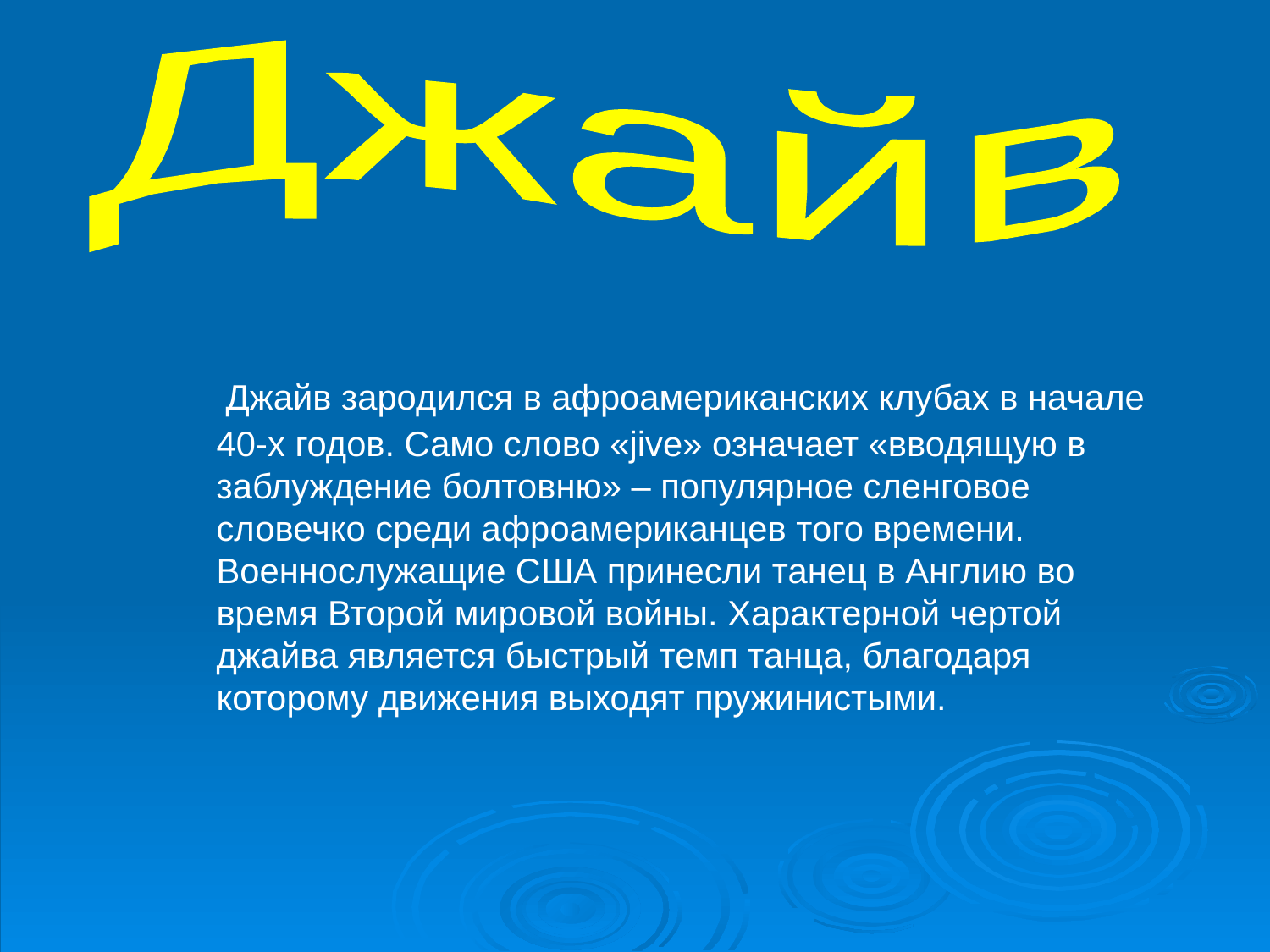

Джайв
      Джайв зародился в афроамериканских клубах в начале 40-х годов. Само слово «jive» означает «вводящую в заблуждение болтовню» – популярное сленговое словечко среди афроамериканцев того времени. Военнослужащие США принесли танец в Англию во время Второй мировой войны. Характерной чертой джайва является быстрый темп танца, благодаря которому движения выходят пружинистыми.